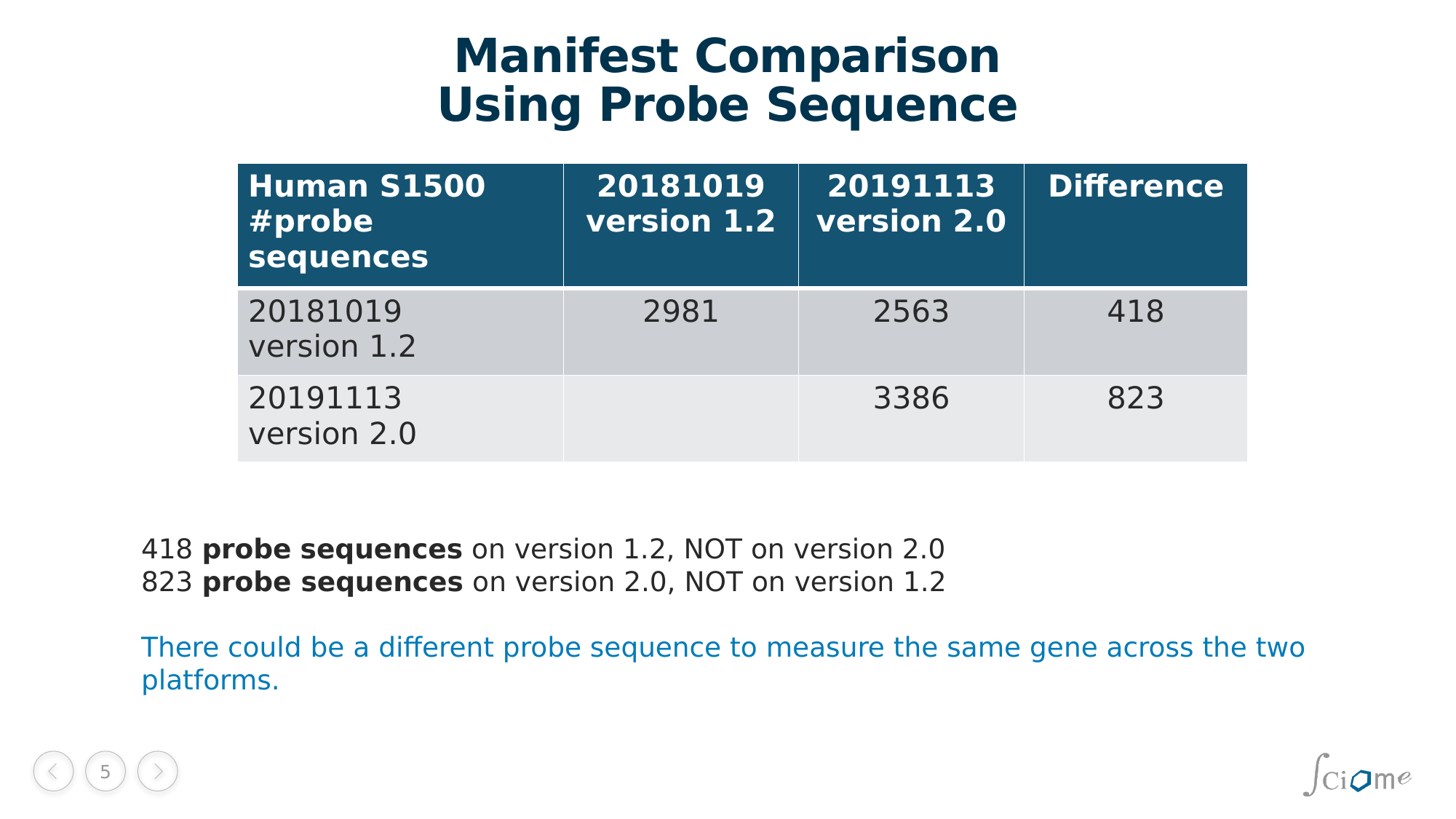

# Manifest Comparison Using Probe Sequence
| Human S1500 #probe sequences | 20181019 version 1.2 | 20191113 version 2.0 | Difference |
| --- | --- | --- | --- |
| 20181019 version 1.2 | 2981 | 2563 | 418 |
| 20191113 version 2.0 |  | 3386 | 823 |
418 probe sequences on version 1.2, NOT on version 2.0
823 probe sequences on version 2.0, NOT on version 1.2

There could be a different probe sequence to measure the same gene across the two platforms.